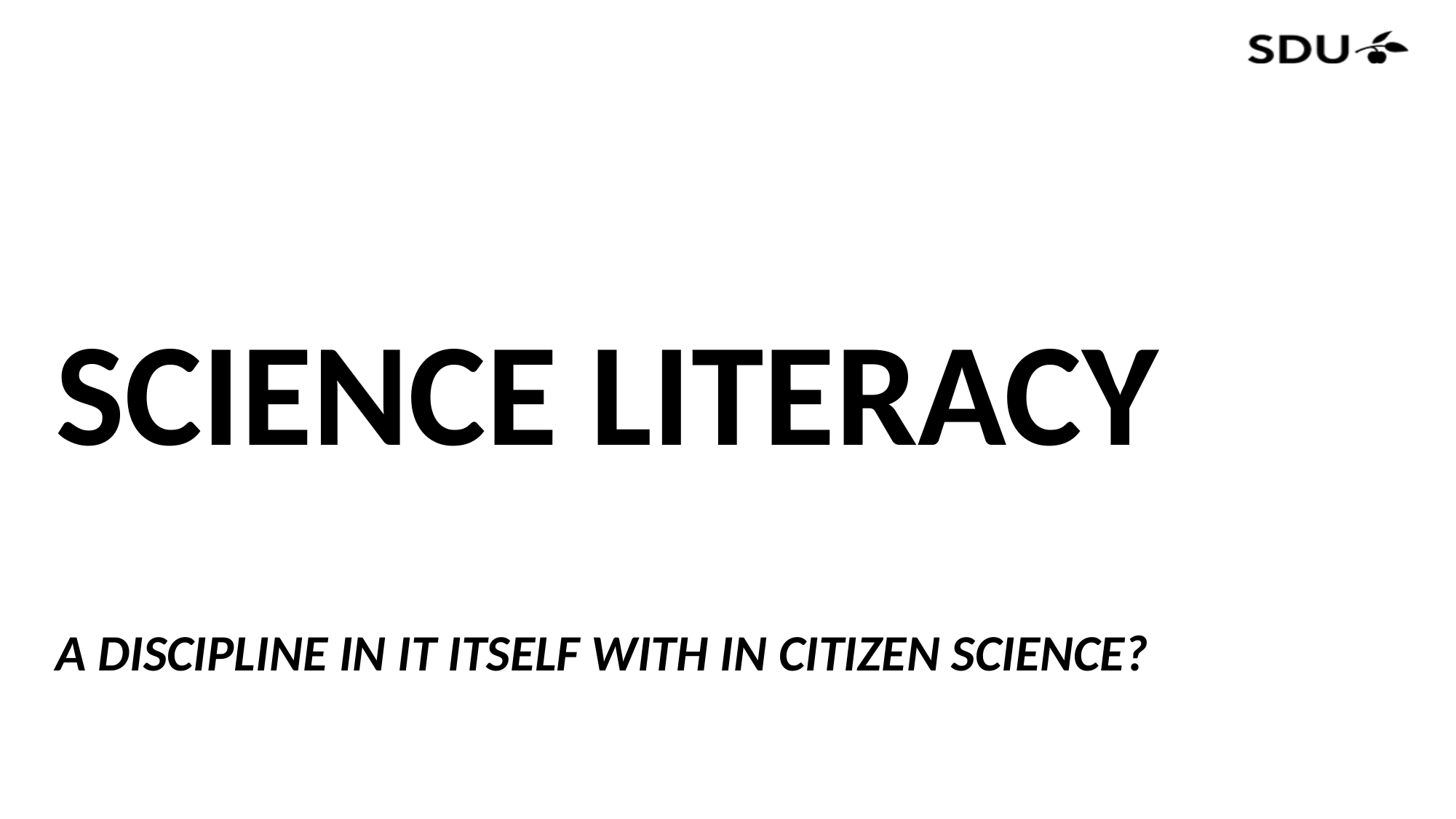

# SCIENCE LITERACY A DISCIPLINE IN IT ITSELF WITH IN CITIZEN SCIENCE?